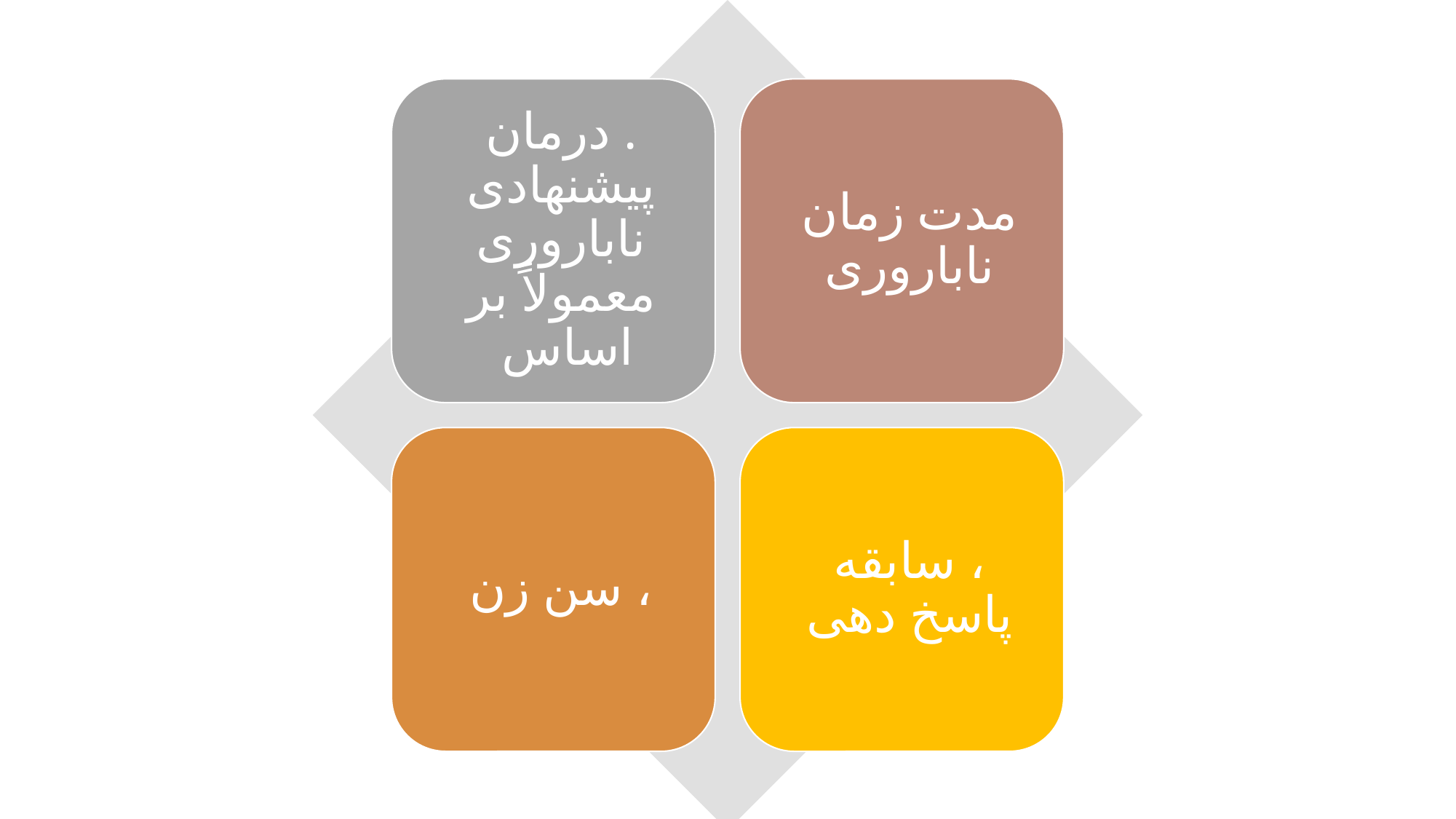

. درمان پیشنهادی ناباروری معمولاً بر اساس
مدت زمان ناباروری
، سن زن
، سابقه پاسخ دهی